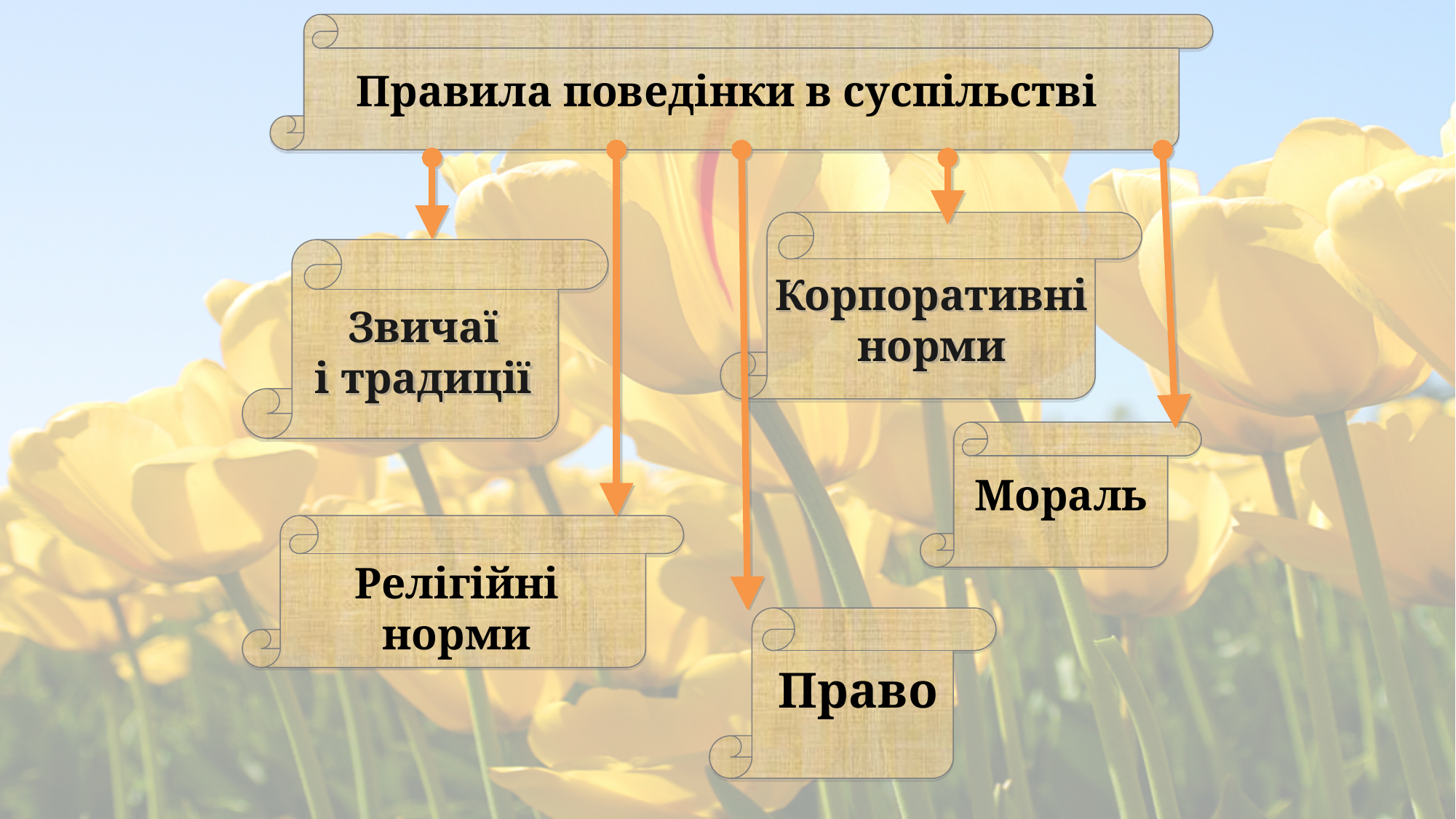

Правила поведінки в суспільстві

Корпоративні
 норми
Звичаї
 і традиції

Мораль

Релігійні
норми

Право